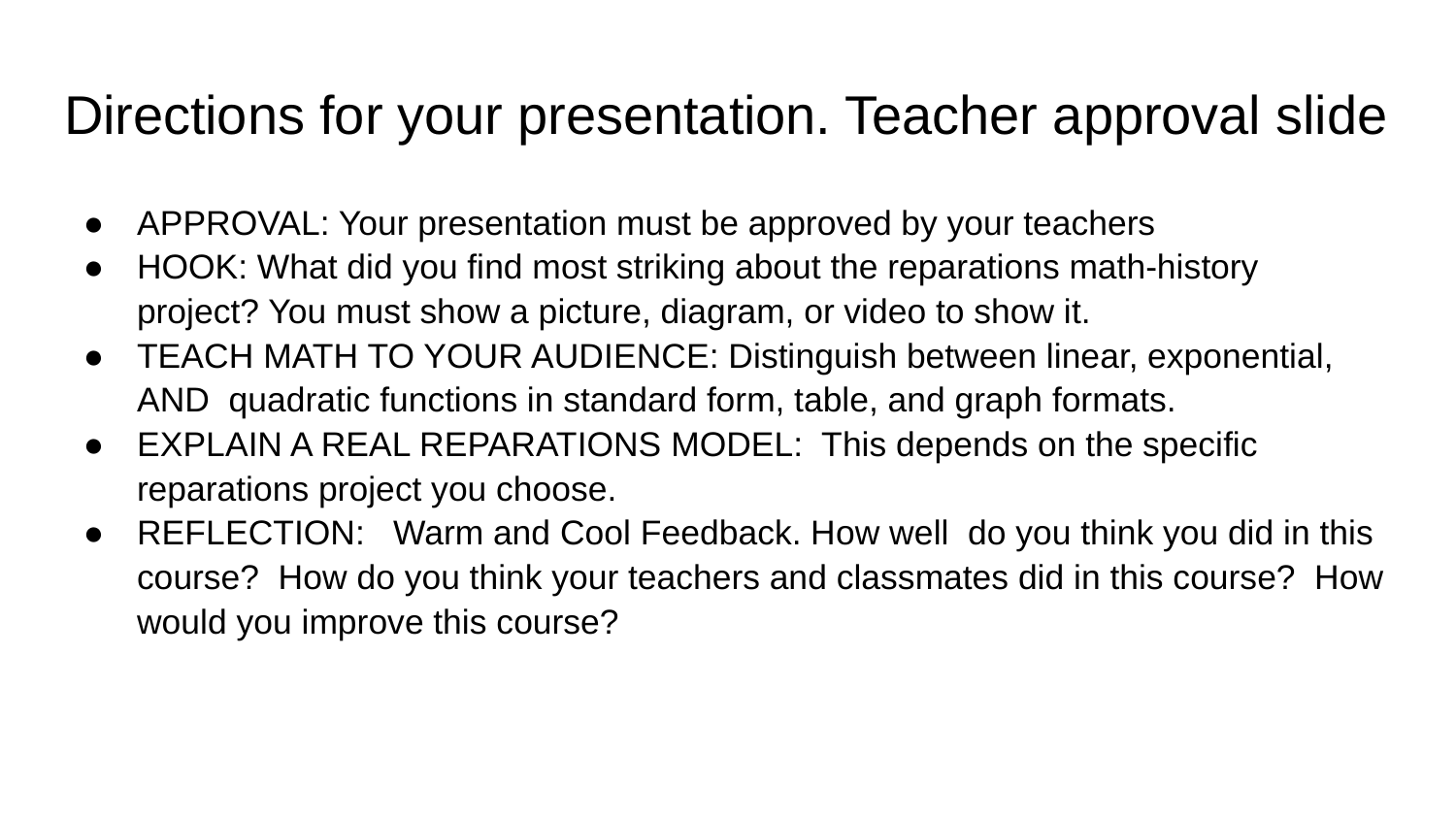

# Directions for your presentation. Teacher approval slide
APPROVAL: Your presentation must be approved by your teachers
HOOK: What did you find most striking about the reparations math-history  project? You must show a picture, diagram, or video to show it.
TEACH MATH TO YOUR AUDIENCE: Distinguish between linear, exponential,
AND  quadratic functions in standard form, table, and graph formats.
EXPLAIN A REAL REPARATIONS MODEL:  This depends on the specific reparations project you choose.
REFLECTION:   Warm and Cool Feedback. How well  do you think you did in this course?  How do you think your teachers and classmates did in this course?  How would you improve this course?